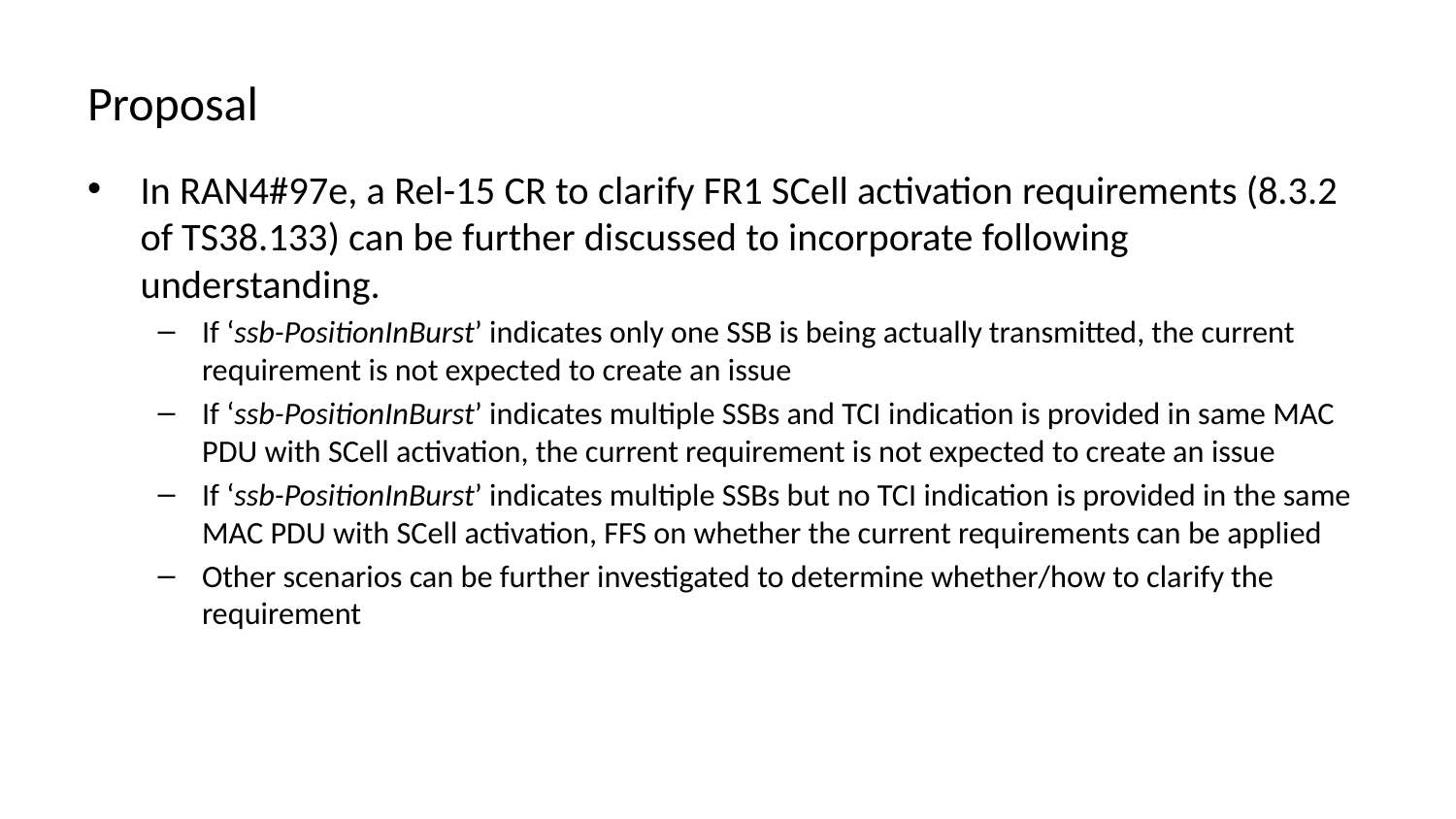

# Proposal
In RAN4#97e, a Rel-15 CR to clarify FR1 SCell activation requirements (8.3.2 of TS38.133) can be further discussed to incorporate following understanding.
If ‘ssb-PositionInBurst’ indicates only one SSB is being actually transmitted, the current requirement is not expected to create an issue
If ‘ssb-PositionInBurst’ indicates multiple SSBs and TCI indication is provided in same MAC PDU with SCell activation, the current requirement is not expected to create an issue
If ‘ssb-PositionInBurst’ indicates multiple SSBs but no TCI indication is provided in the same MAC PDU with SCell activation, FFS on whether the current requirements can be applied
Other scenarios can be further investigated to determine whether/how to clarify the requirement